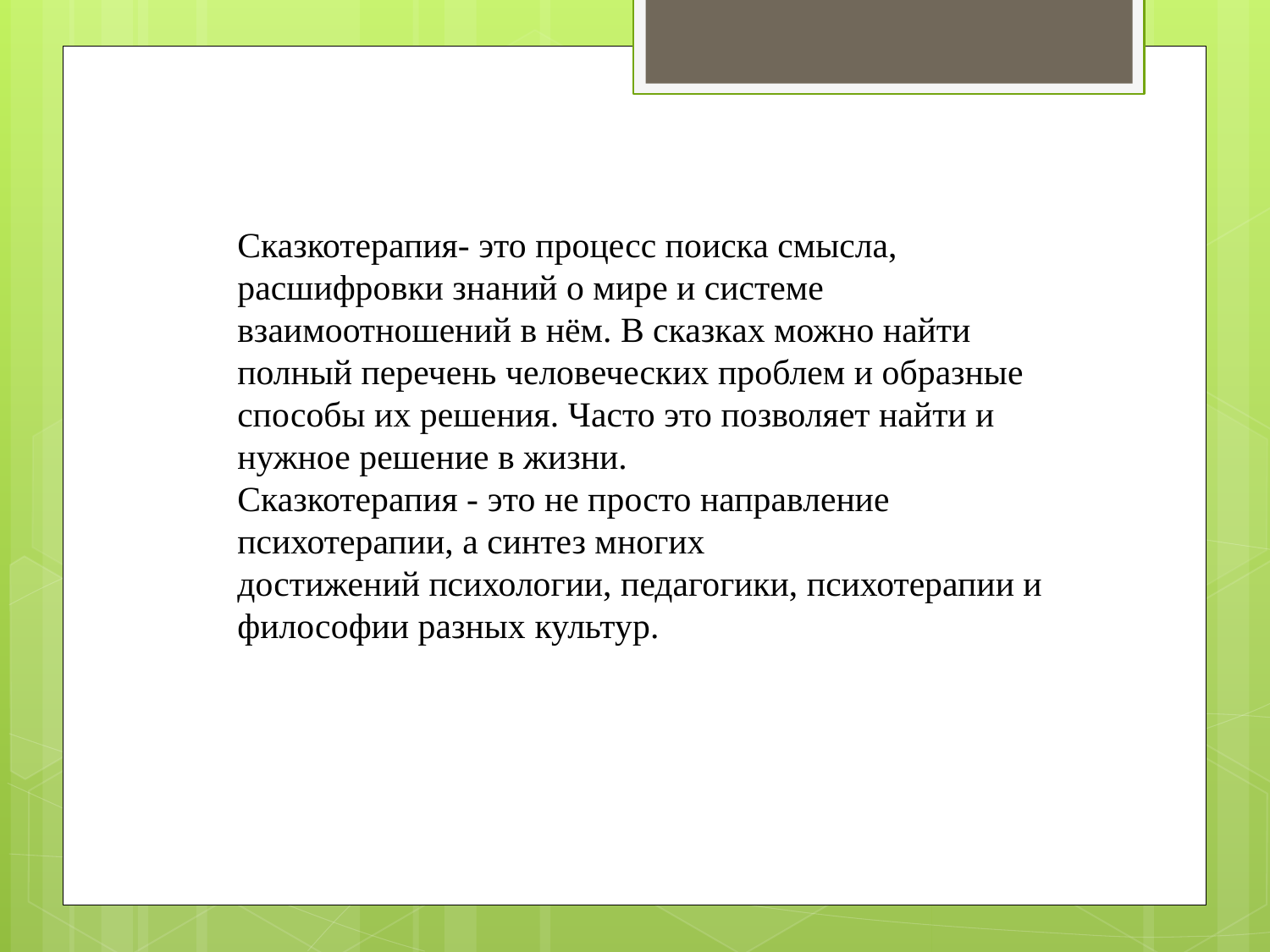

Сказкотерапия- это процесс поиска смысла, расшифровки знаний о мире и системе взаимоотношений в нём. В сказках можно найти полный перечень человеческих проблем и образные способы их решения. Часто это позволяет найти и нужное решение в жизни.
Сказкотерапия - это не просто направление психотерапии, а синтез многих
достижений психологии, педагогики, психотерапии и философии разных культур.